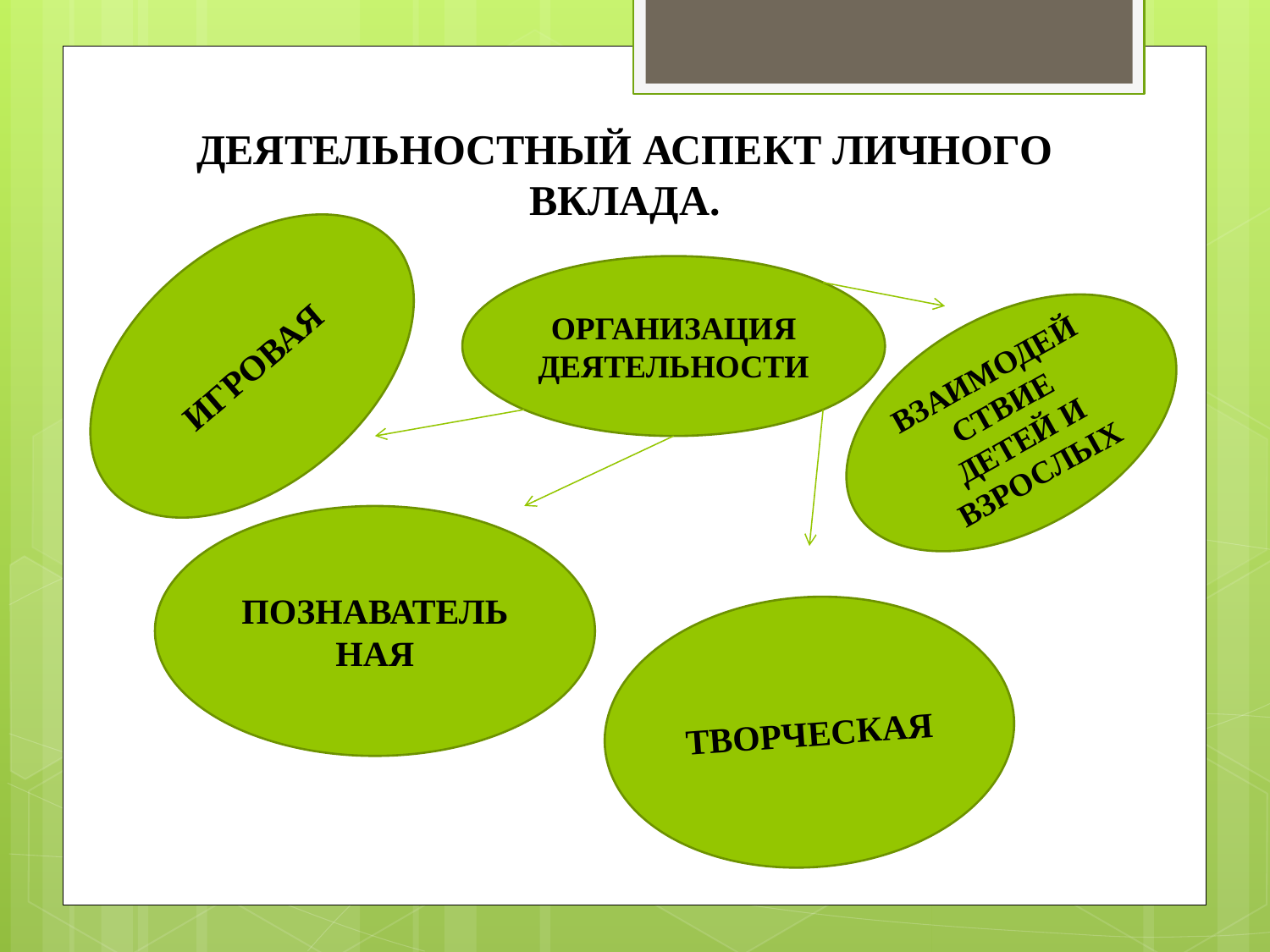

ДЕЯТЕЛЬНОСТНЫЙ АСПЕКТ ЛИЧНОГО ВКЛАДА.
ИГРОВАЯ
ОРГАНИЗАЦИЯ ДЕЯТЕЛЬНОСТИ
ВЗАИМОДЕЙСТВИЕ ДЕТЕЙ И ВЗРОСЛЫХ
ПОЗНАВАТЕЛЬНАЯ
ТВОРЧЕСКАЯ